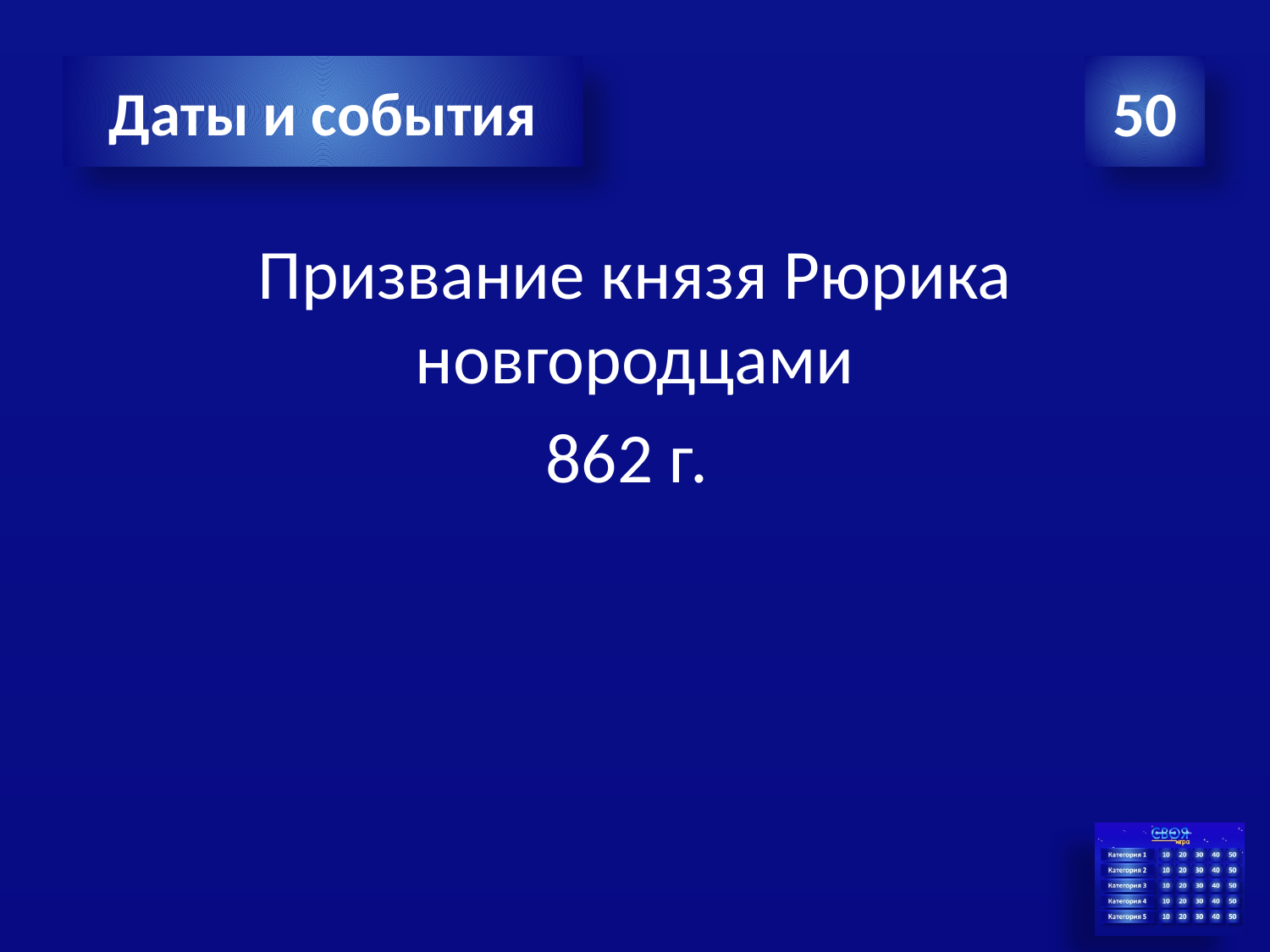

Даты и события
50
Призвание князя Рюрика новгородцами
862 г.